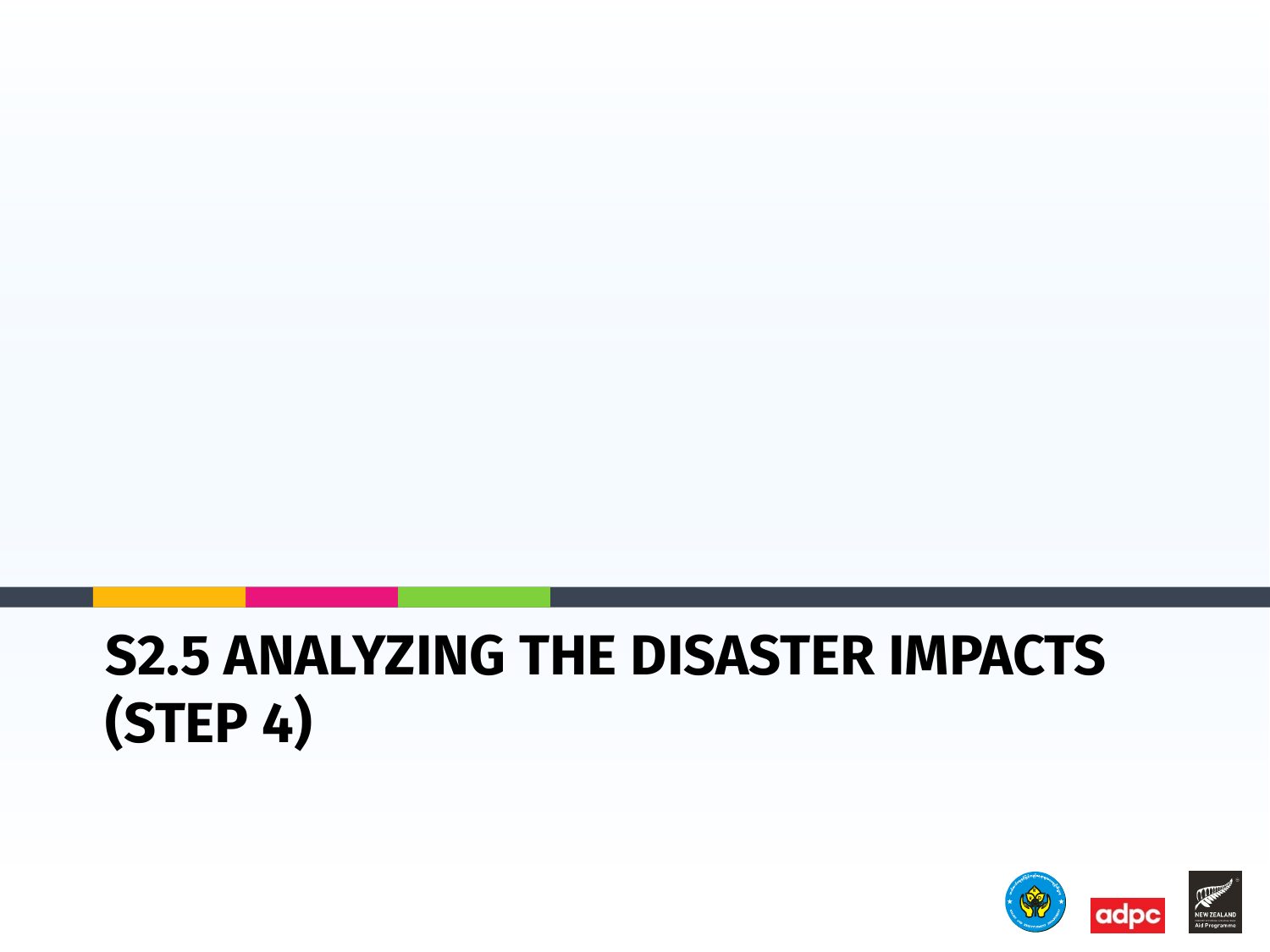

# S2.5 Analyzing the Disaster Impacts (Step 4)